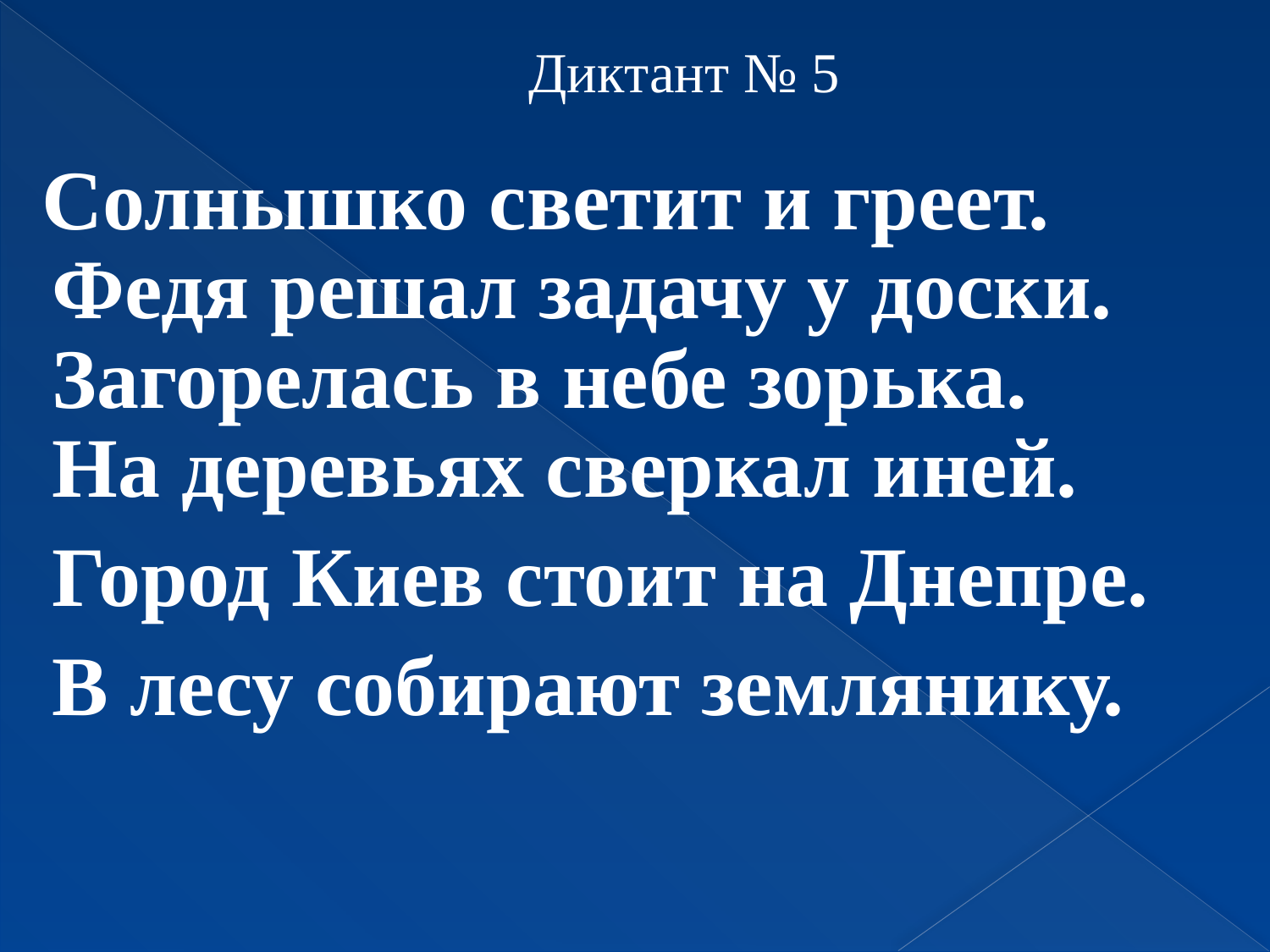

Диктант № 5
Солнышко светит и греет.
Федя решал задачу у доски.
Загорелась в небе зорька.
На деревьях сверкал иней.
Город Киев стоит на Днепре.
В лесу собирают землянику.